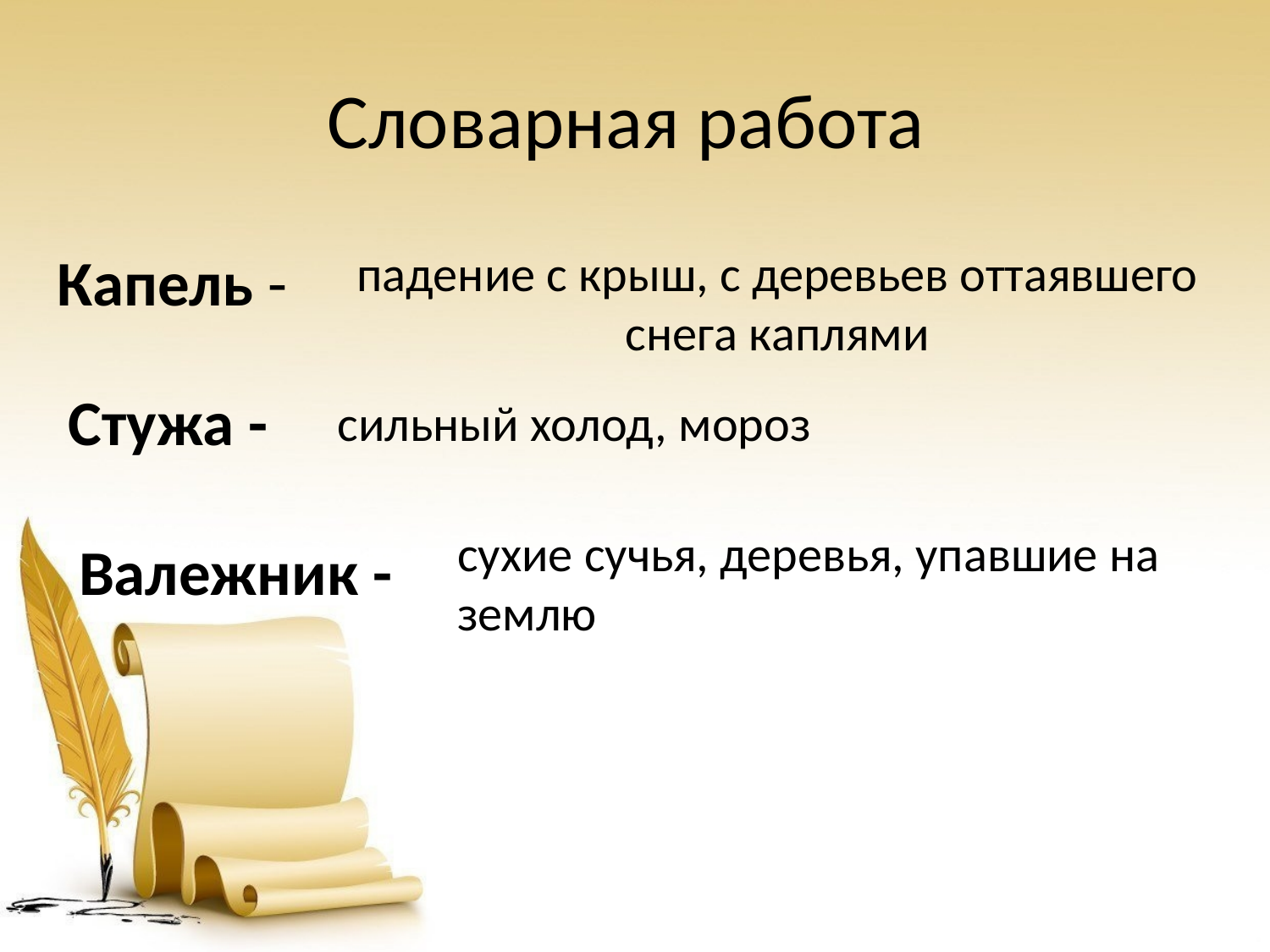

# Словарная работа
Капель -
падение с крыш, с деревьев оттаявшего снега каплями
Стужа -
сильный холод, мороз
сухие сучья, деревья, упавшие на землю
Валежник -